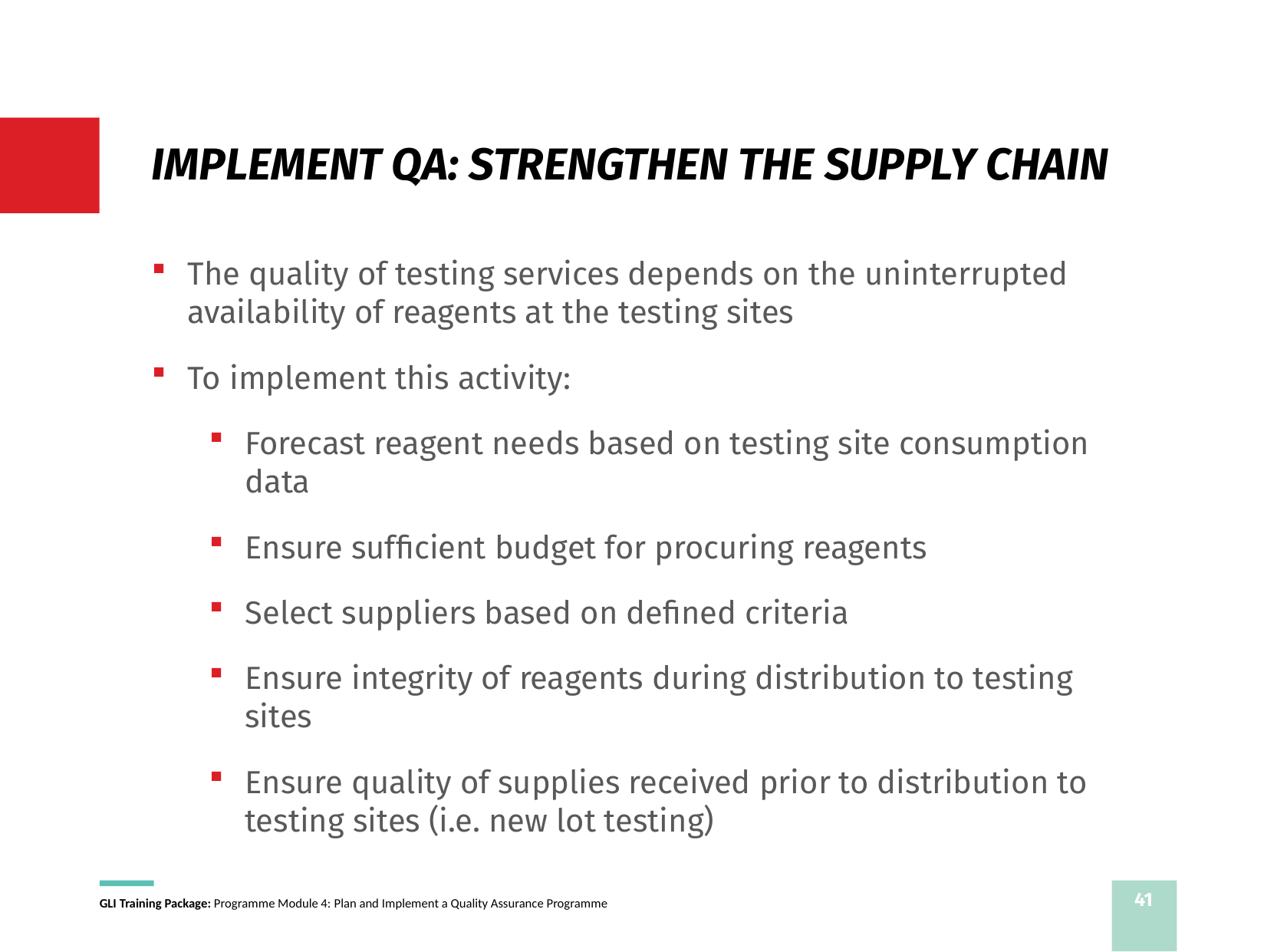

# IMPLEMENT QA: STRENGTHEN THE SUPPLY CHAIN
The quality of testing services depends on the uninterrupted availability of reagents at the testing sites
To implement this activity:
Forecast reagent needs based on testing site consumption data
Ensure sufficient budget for procuring reagents
Select suppliers based on defined criteria
Ensure integrity of reagents during distribution to testing sites
Ensure quality of supplies received prior to distribution to testing sites (i.e. new lot testing)